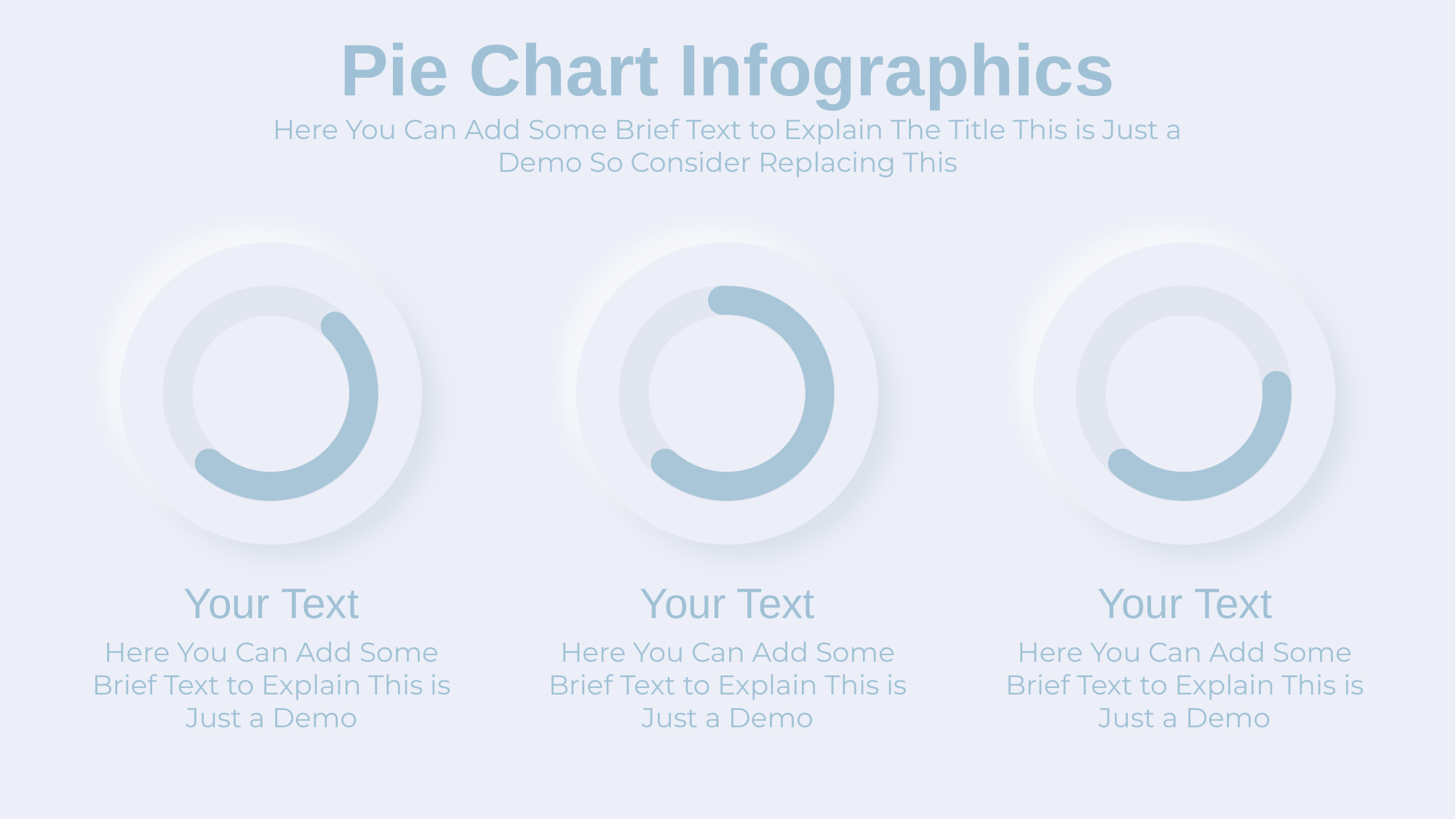

Pie Chart Infographics
Here You Can Add Some Brief Text to Explain The Title This is Just a Demo So Consider Replacing This

Your Text
Your Text
Your Text
Here You Can Add Some Brief Text to Explain This is Just a Demo
Here You Can Add Some Brief Text to Explain This is Just a Demo
Here You Can Add Some Brief Text to Explain This is Just a Demo